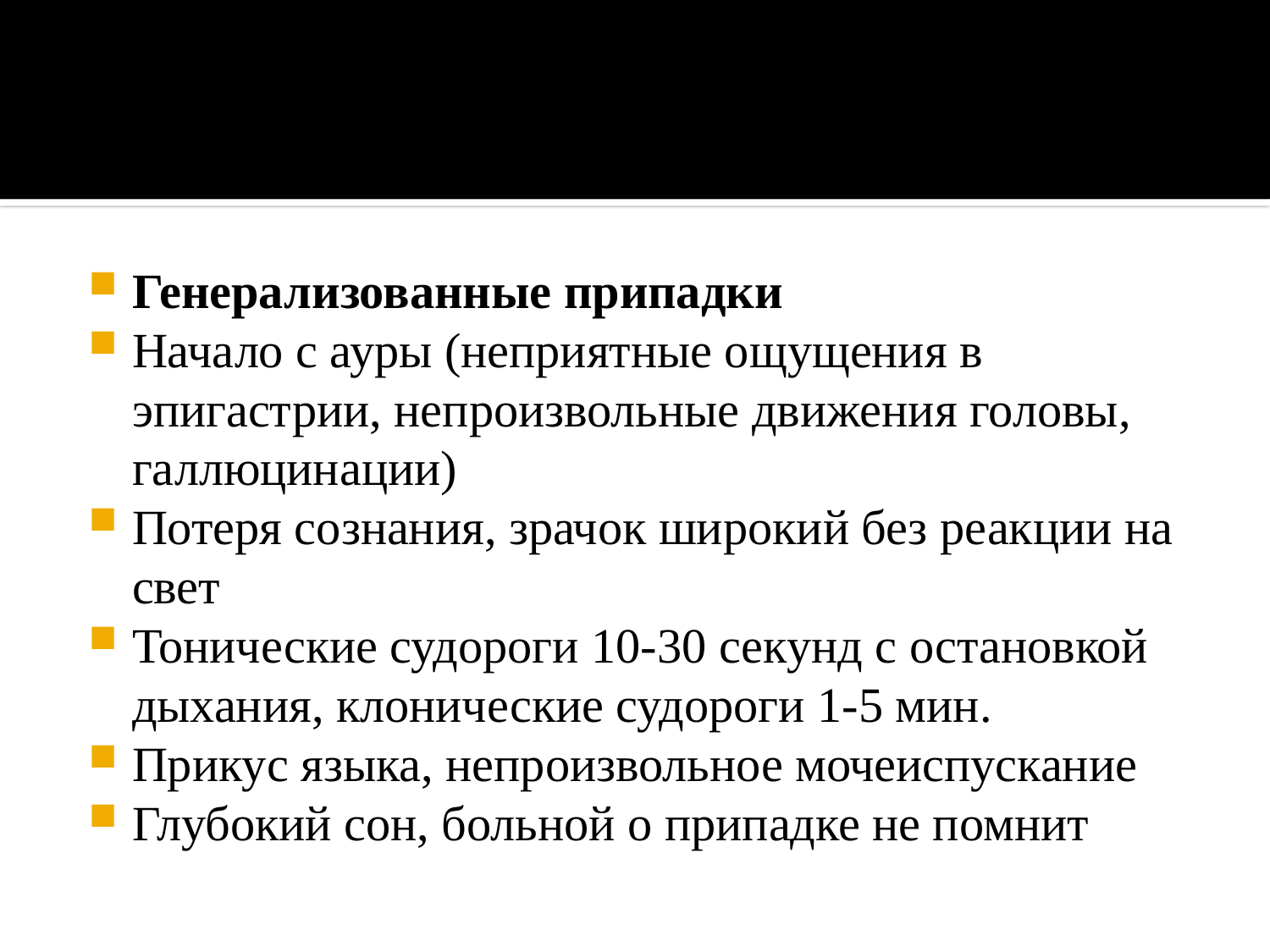

#
Генерализованные припадки
Начало с ауры (неприятные ощущения в эпигастрии, непроизвольные движения головы, галлюцинации)
Потеря сознания, зрачок широкий без реакции на свет
Тонические судороги 10-30 секунд с остановкой дыхания, клонические судороги 1-5 мин.
Прикус языка, непроизвольное мочеиспускание
Глубокий сон, больной о припадке не помнит